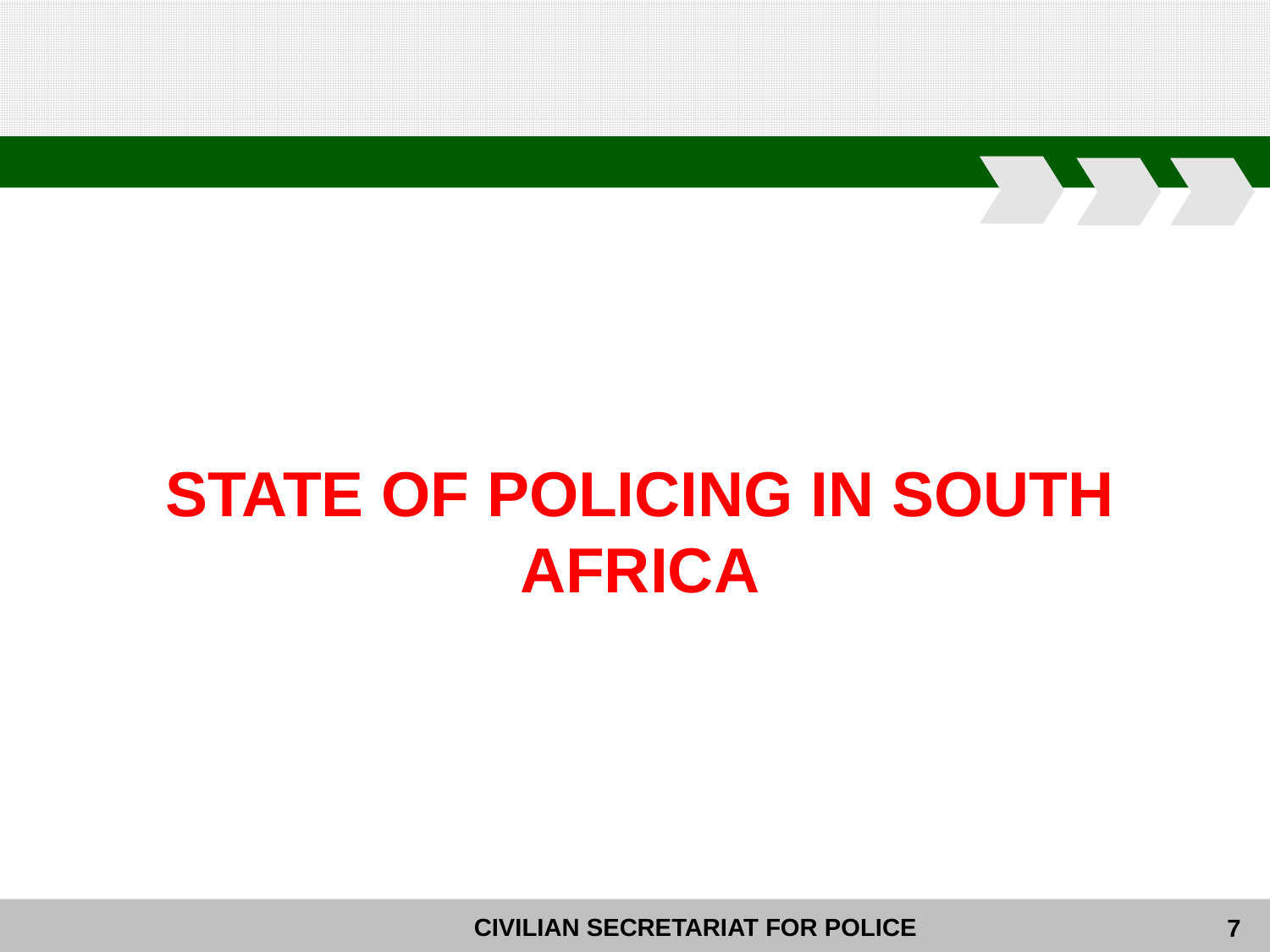

STATE OF POLICING IN SOUTH AFRICA
#
7